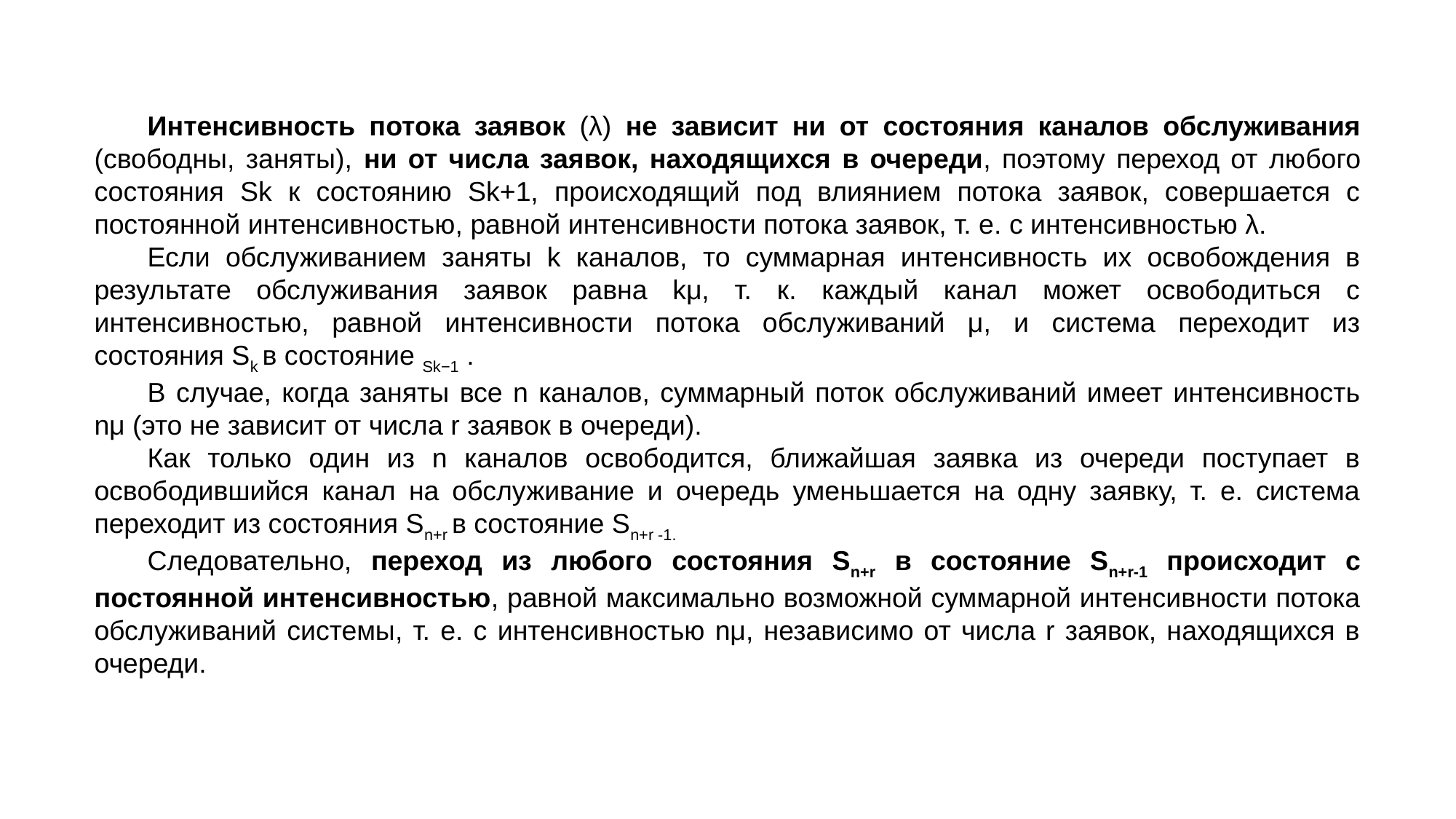

Интенсивность потока заявок (λ) не зависит ни от состояния каналов обслуживания (свободны, заняты), ни от числа заявок, находящихся в очереди, поэтому переход от любого состояния Sk к состоянию Sk+1, происходящий под влиянием потока заявок, совершается с постоянной интенсивностью, равной интенсивности потока заявок, т. е. с интенсивностью λ.
Если обслуживанием заняты k каналов, то суммарная интенсивность их освобождения в результате обслуживания заявок равна kμ, т. к. каждый канал может освободиться с интенсивностью, равной интенсивности потока обслуживаний μ, и система переходит из состояния Sk в состояние Sk−1 .
В случае, когда заняты все n каналов, суммарный поток обслуживаний имеет интенсивность nμ (это не зависит от числа r заявок в очереди).
Как только один из n каналов освободится, ближайшая заявка из очереди поступает в освободившийся канал на обслуживание и очередь уменьшается на одну заявку, т. е. система переходит из состояния Sn+r в состояние Sn+r -1.
Следовательно, переход из любого состояния Sn+r в состояние Sn+r-1 происходит с постоянной интенсивностью, равной максимально возможной суммарной интенсивности потока обслуживаний системы, т. е. с интенсивностью nμ, независимо от числа r заявок, находящихся в очереди.